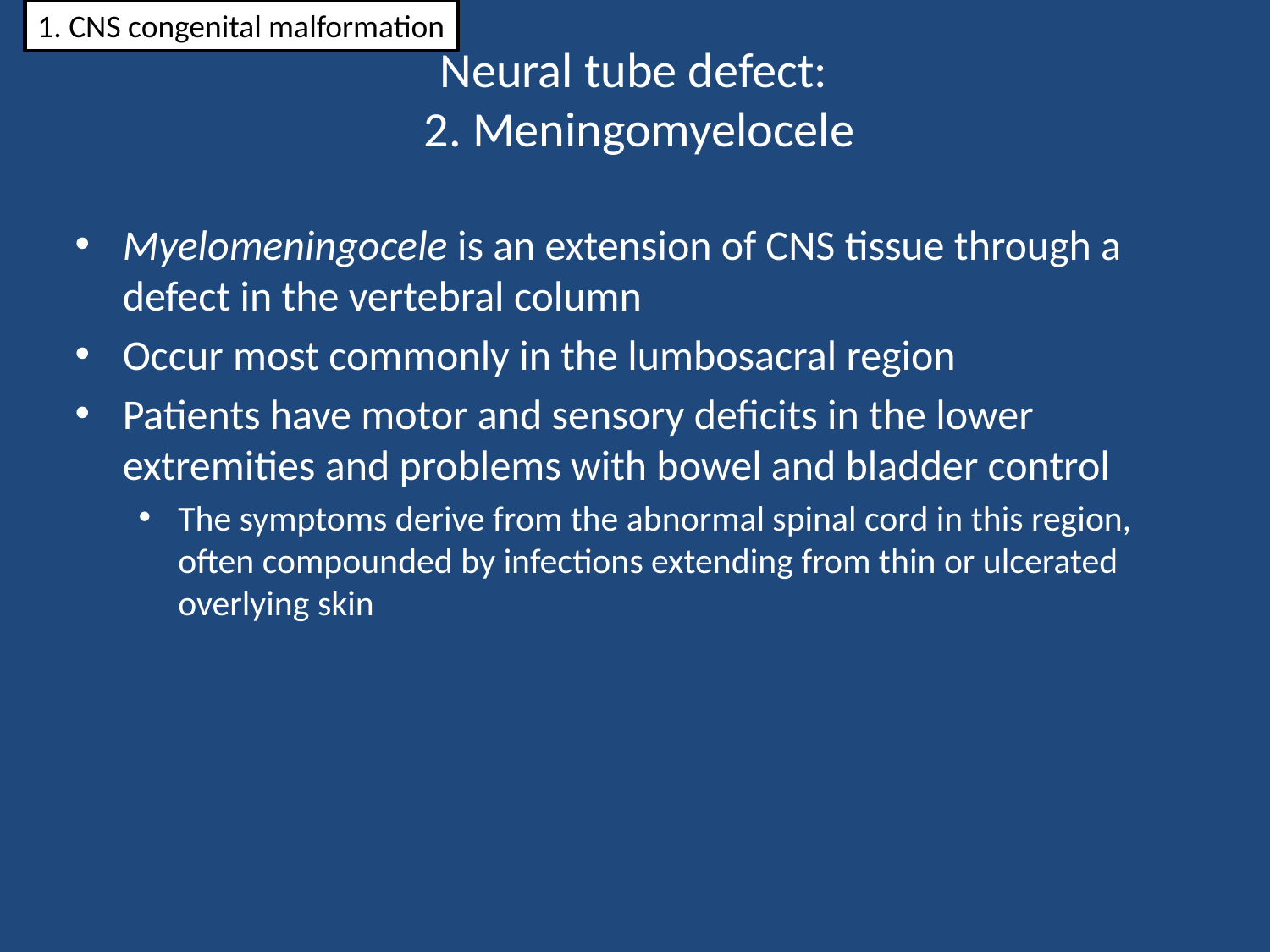

1. CNS congenital malformation
# Neural tube defect: 2. Meningomyelocele
Myelomeningocele is an extension of CNS tissue through a defect in the vertebral column
Occur most commonly in the lumbosacral region
Patients have motor and sensory deficits in the lower extremities and problems with bowel and bladder control
The symptoms derive from the abnormal spinal cord in this region, often compounded by infections extending from thin or ulcerated overlying skin